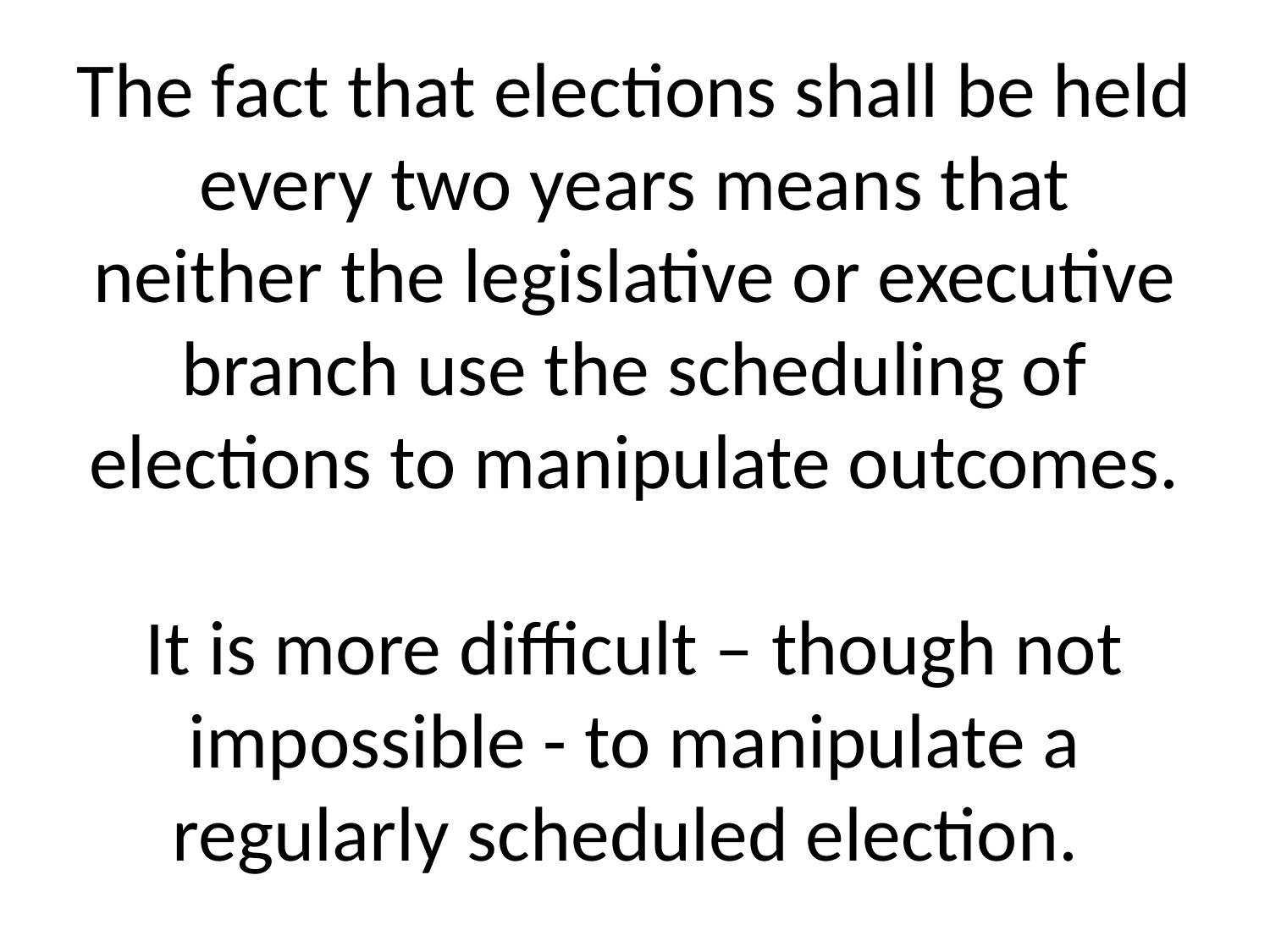

# The fact that elections shall be held every two years means that neither the legislative or executive branch use the scheduling of elections to manipulate outcomes. It is more difficult – though not impossible - to manipulate a regularly scheduled election.